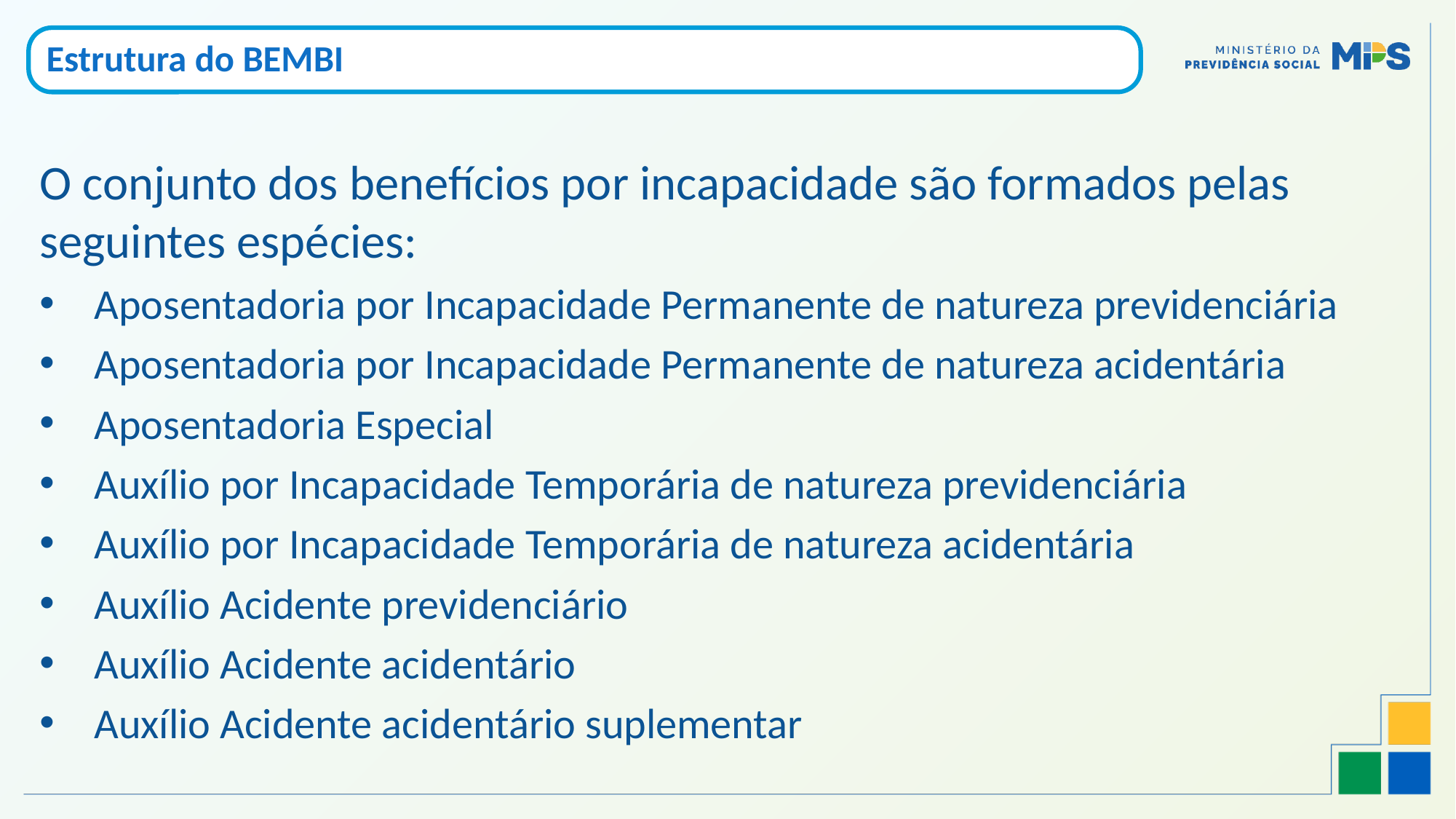

Estrutura do BEMBI
O conjunto dos benefícios por incapacidade são formados pelas seguintes espécies:
Aposentadoria por Incapacidade Permanente de natureza previdenciária
Aposentadoria por Incapacidade Permanente de natureza acidentária
Aposentadoria Especial
Auxílio por Incapacidade Temporária de natureza previdenciária
Auxílio por Incapacidade Temporária de natureza acidentária
Auxílio Acidente previdenciário
Auxílio Acidente acidentário
Auxílio Acidente acidentário suplementar